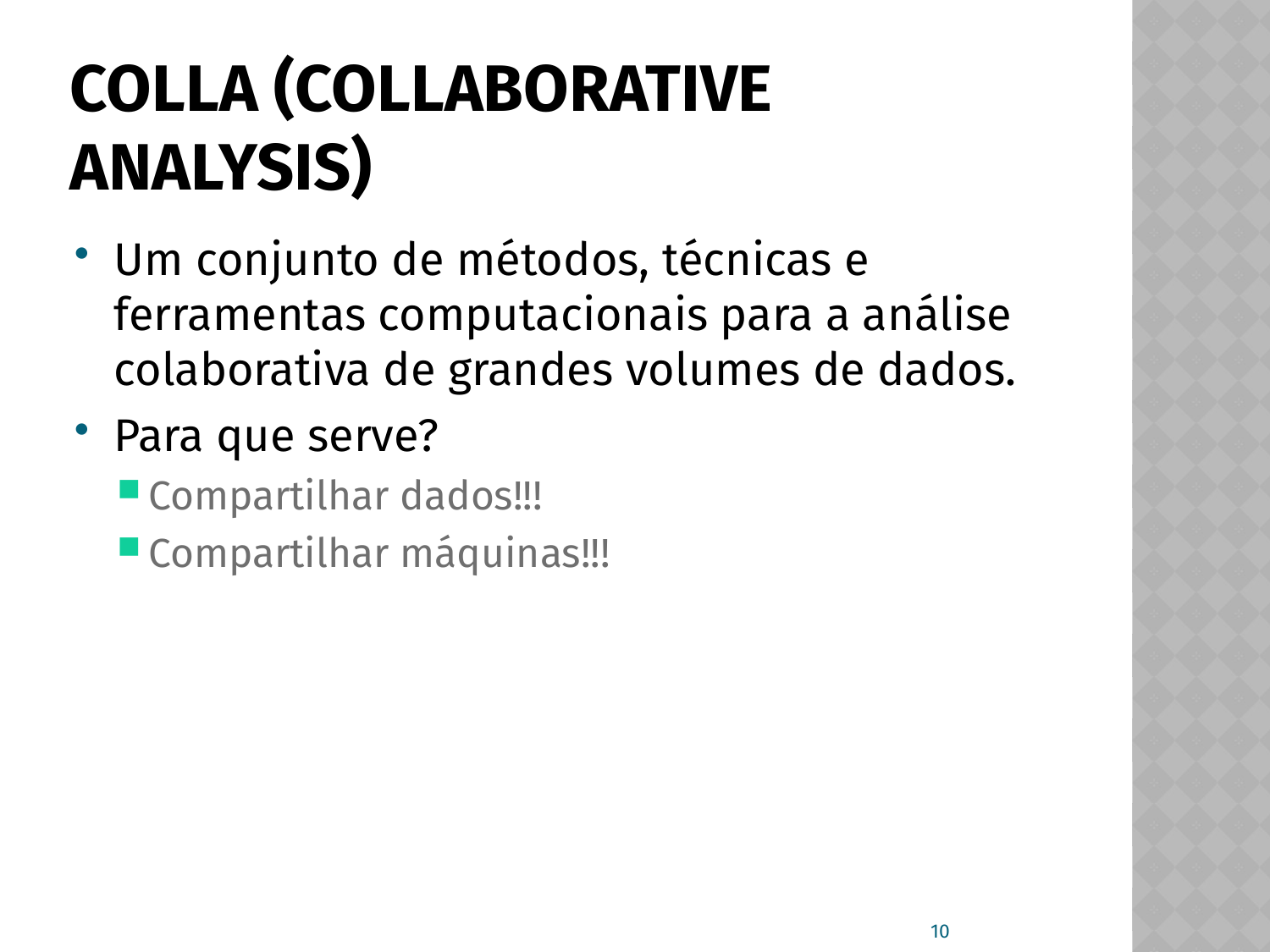

# CollA (Collaborative Analysis)
Um conjunto de métodos, técnicas e ferramentas computacionais para a análise colaborativa de grandes volumes de dados.
Para que serve?
Compartilhar dados!!!
Compartilhar máquinas!!!
10